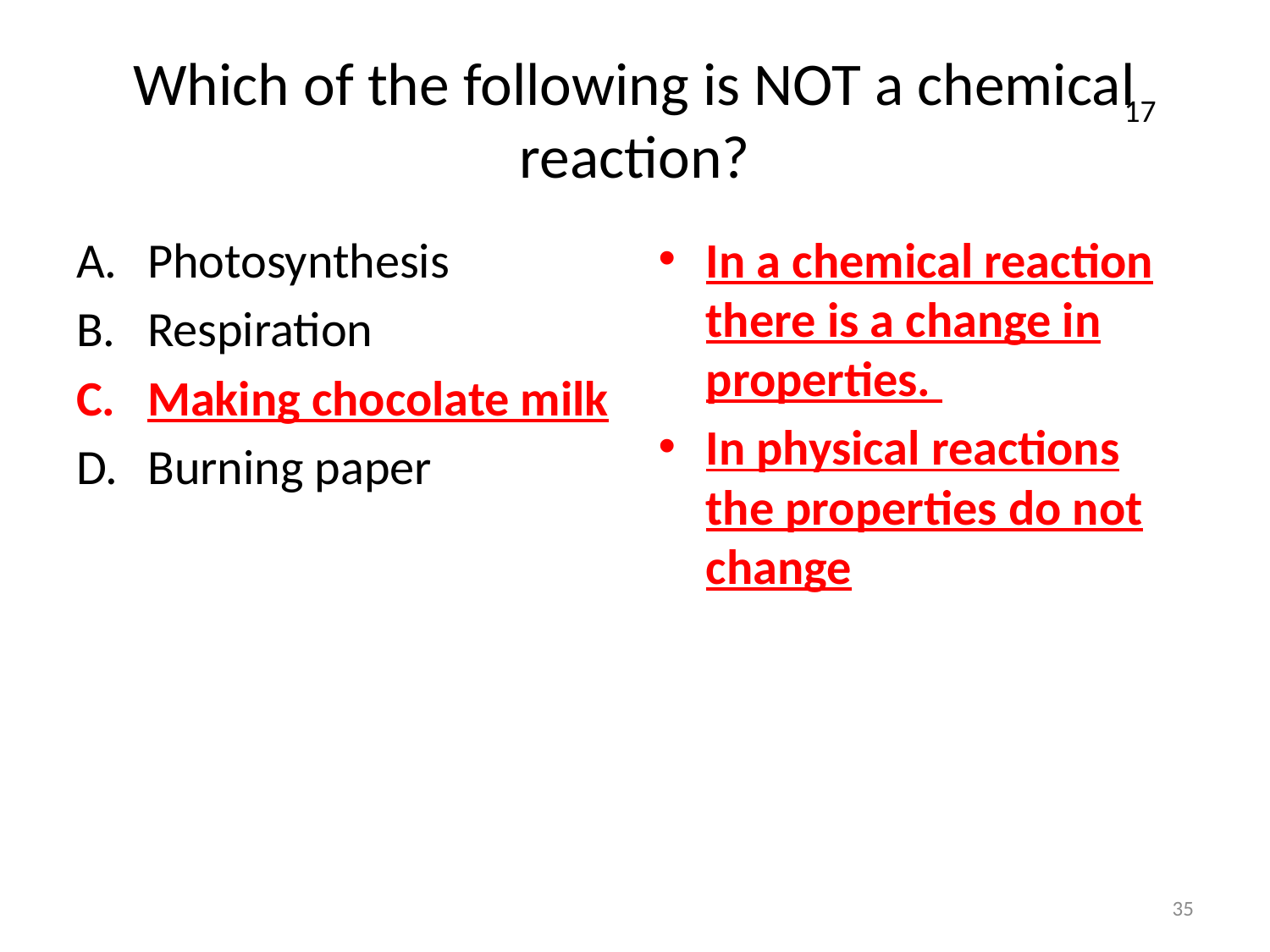

# Which of the following is NOT a chemical reaction?
17
Photosynthesis
Respiration
Making chocolate milk
Burning paper
In a chemical reaction there is a change in properties.
In physical reactions the properties do not change

35